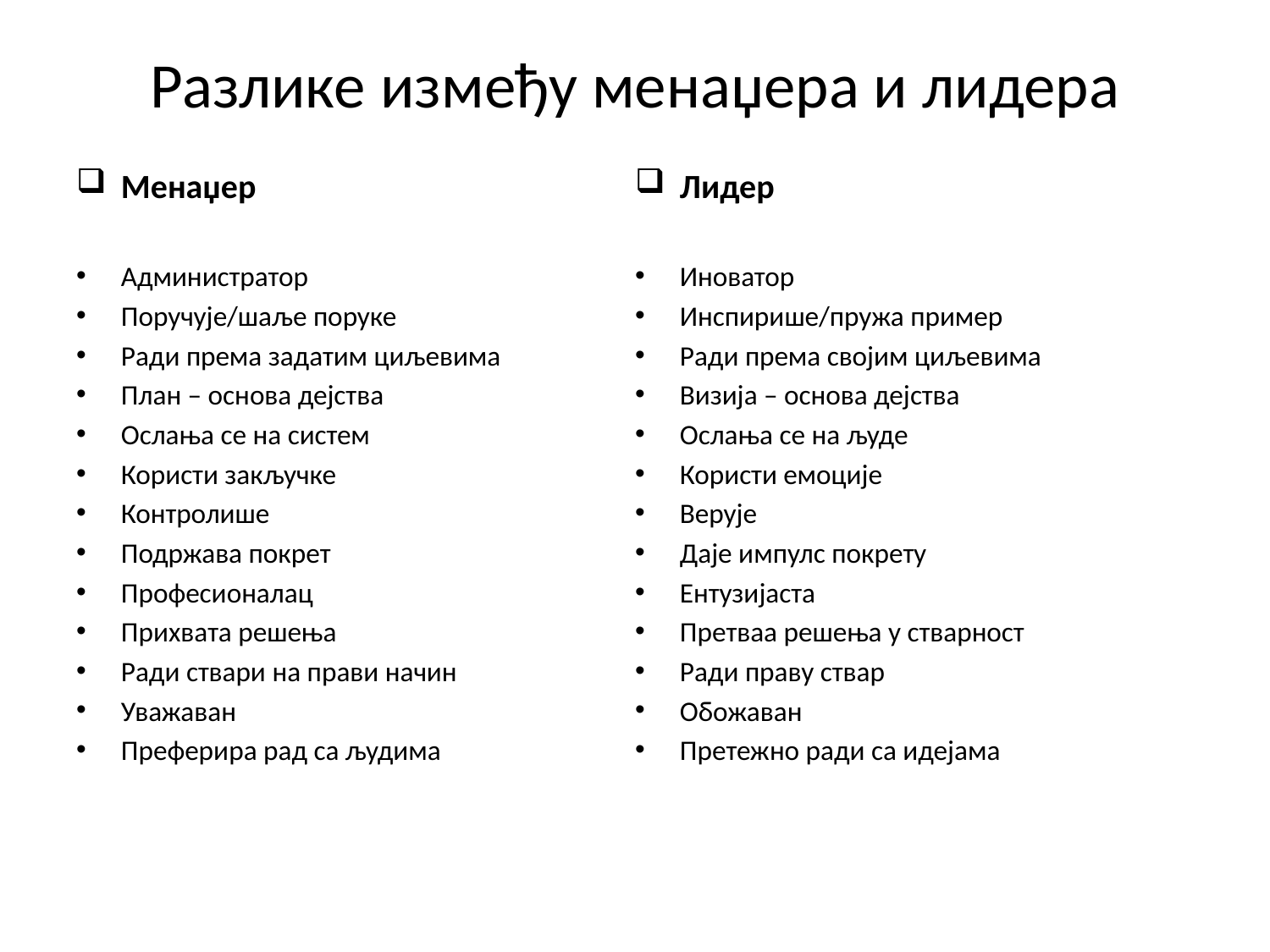

# Разлике између менаџера и лидера
Менаџер

Администратор
Поручује/шаље поруке
Ради према задатим циљевима
План – основа дејства
Ослања се на систем
Користи закључке
Контролише
Подржава покрет
Професионалац
Прихвата решења
Ради ствари на прави начин
Уважаван
Преферира рад са људима

Лидер

Иноватор
Инспирише/пружа пример
Ради према својим циљевима
Визија – основа дејства
Ослања се на људе
Користи емоције
Верује
Даје импулс покрету
Ентузијаста
Претваа решења у стварност
Ради праву ствар
Обожаван
Претежно ради са идејама